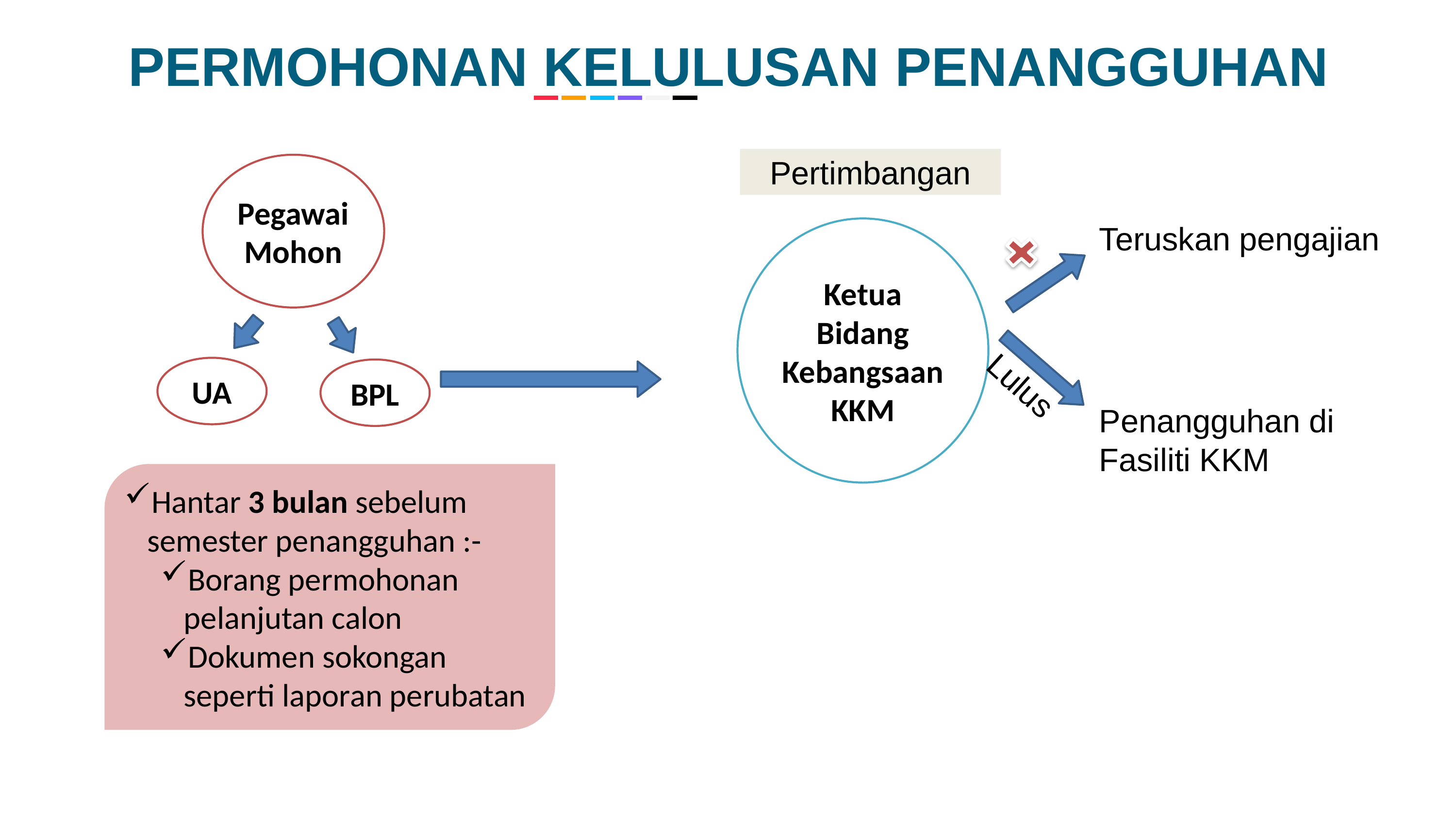

# PERMOHONAN KELULUSAN PENANGGUHAN

Pertimbangan
Pegawai Mohon
Teruskan pengajian
Ketua Bidang Kebangsaan KKM

UA
BPL
Lulus
Penangguhan di Fasiliti KKM
Hantar 3 bulan sebelum semester penangguhan :-
Borang permohonan pelanjutan calon
Dokumen sokongan seperti laporan perubatan